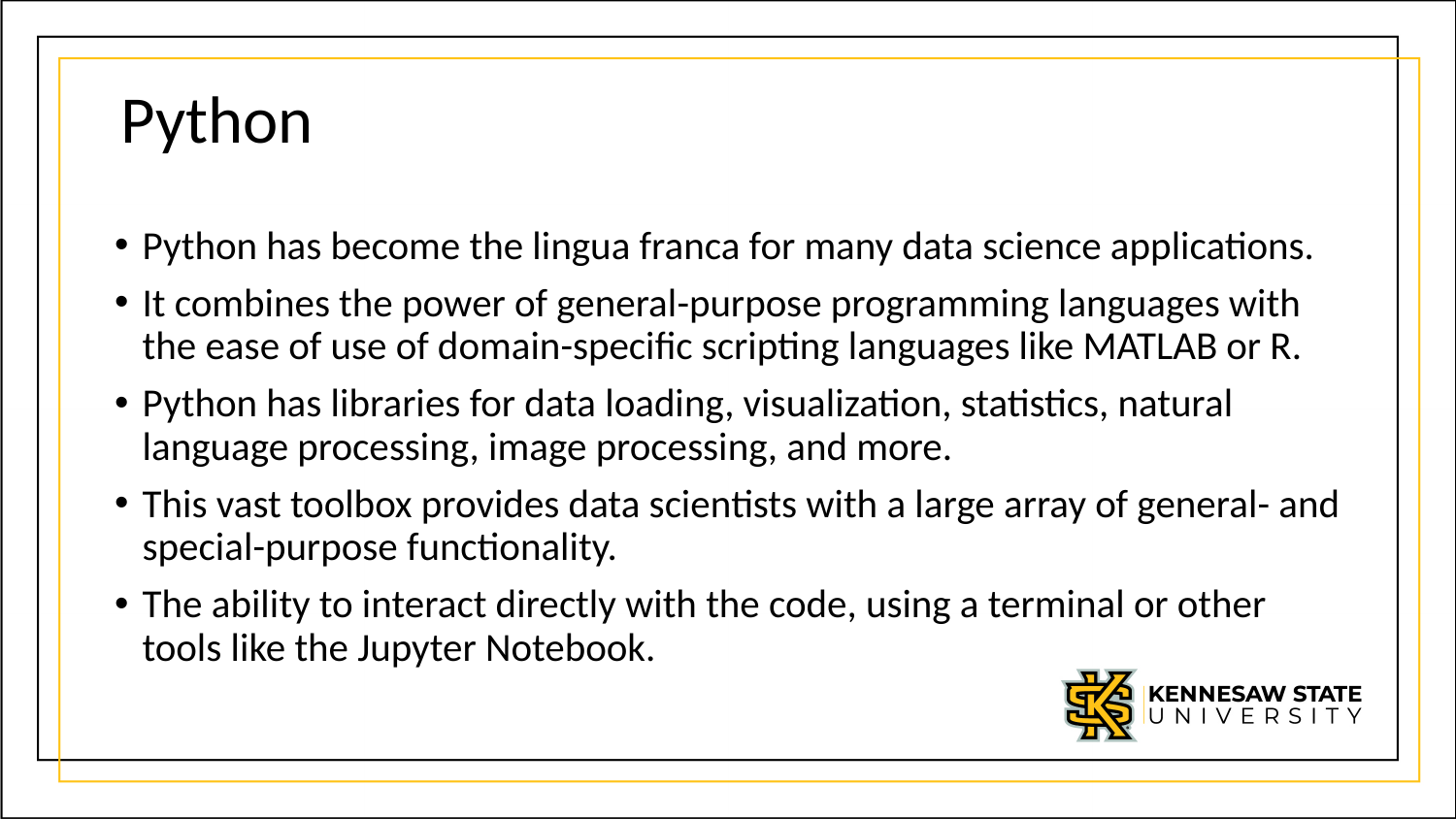

# Python
Python has become the lingua franca for many data science applications.
It combines the power of general-purpose programming languages with the ease of use of domain-specific scripting languages like MATLAB or R.
Python has libraries for data loading, visualization, statistics, natural language processing, image processing, and more.
This vast toolbox provides data scientists with a large array of general- and special-purpose functionality.
The ability to interact directly with the code, using a terminal or other tools like the Jupyter Notebook.